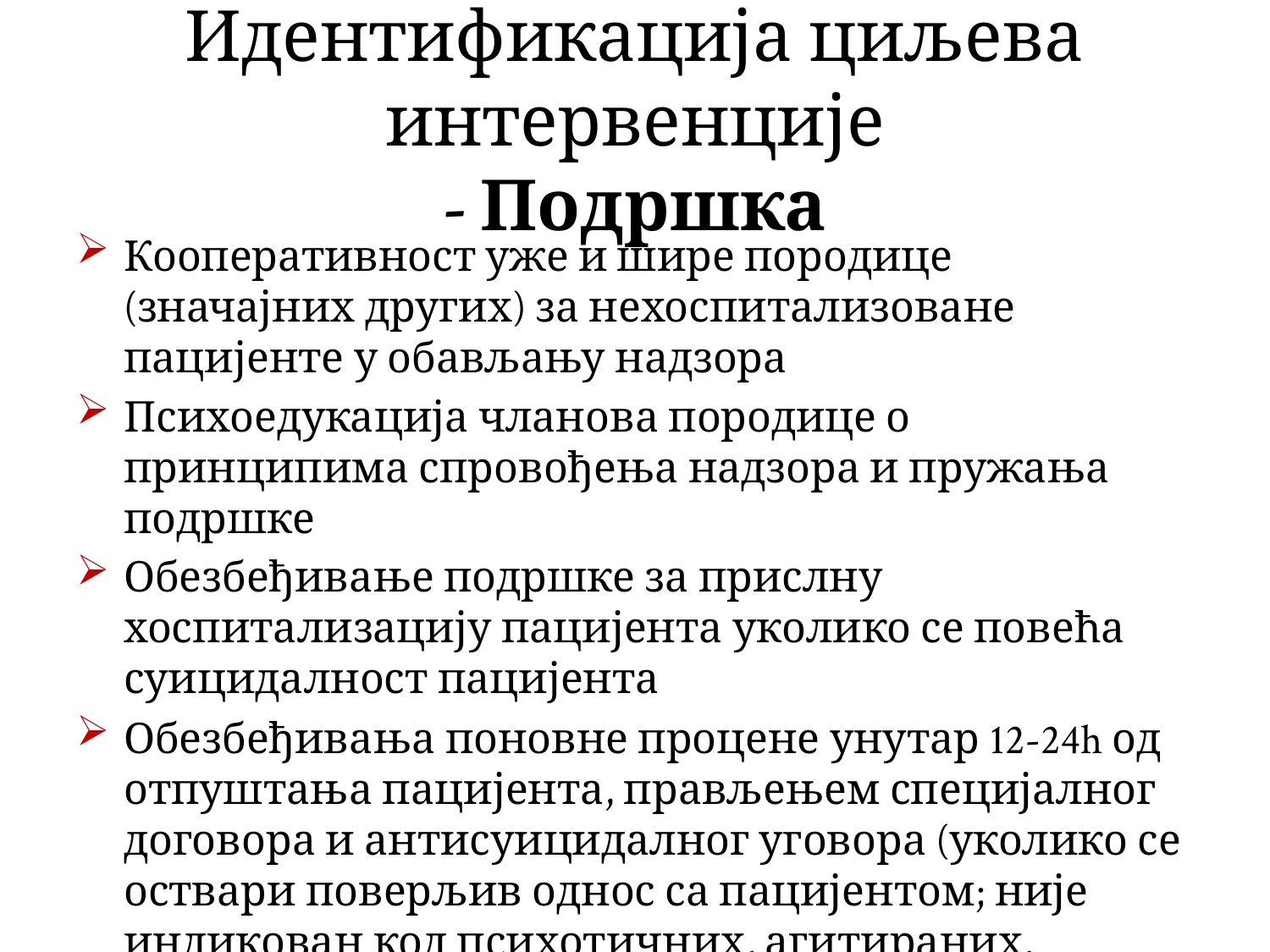

# Идентификација циљева интервенције - Подршка
Кооперативност уже и шире породице (значајних других) за нехоспитализоване пацијенте у обављању надзора
Психоедукација чланова породице о принципима спровођења надзора и пружања подршке
Обезбеђивање подршке за прислну хоспитализацију пацијента уколико се повећа суицидалност пацијента
Обезбеђивања поновне процене унутар 12-24h од отпуштања пацијента, прављењем специјалног договора и антисуицидалног уговора (уколико се оствари поверљив однос са пацијентом; није индикован код психотичних, агитираних, импулсивних интоксикованих и когнитивно нарушених пацијената)